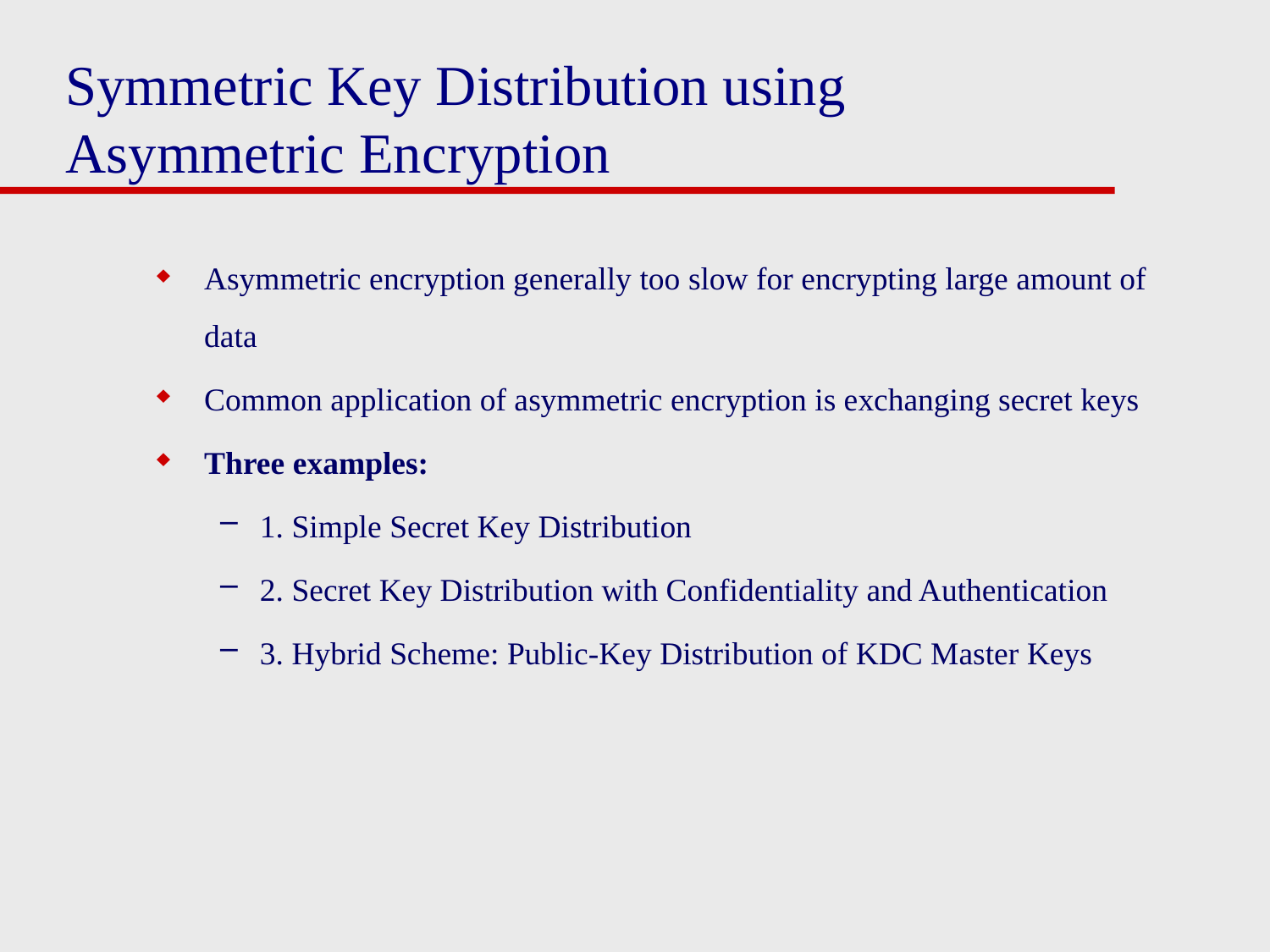

# Symmetric Key Distribution using Asymmetric Encryption
Asymmetric encryption generally too slow for encrypting large amount of data
Common application of asymmetric encryption is exchanging secret keys
Three examples:
1. Simple Secret Key Distribution
2. Secret Key Distribution with Confidentiality and Authentication
3. Hybrid Scheme: Public-Key Distribution of KDC Master Keys